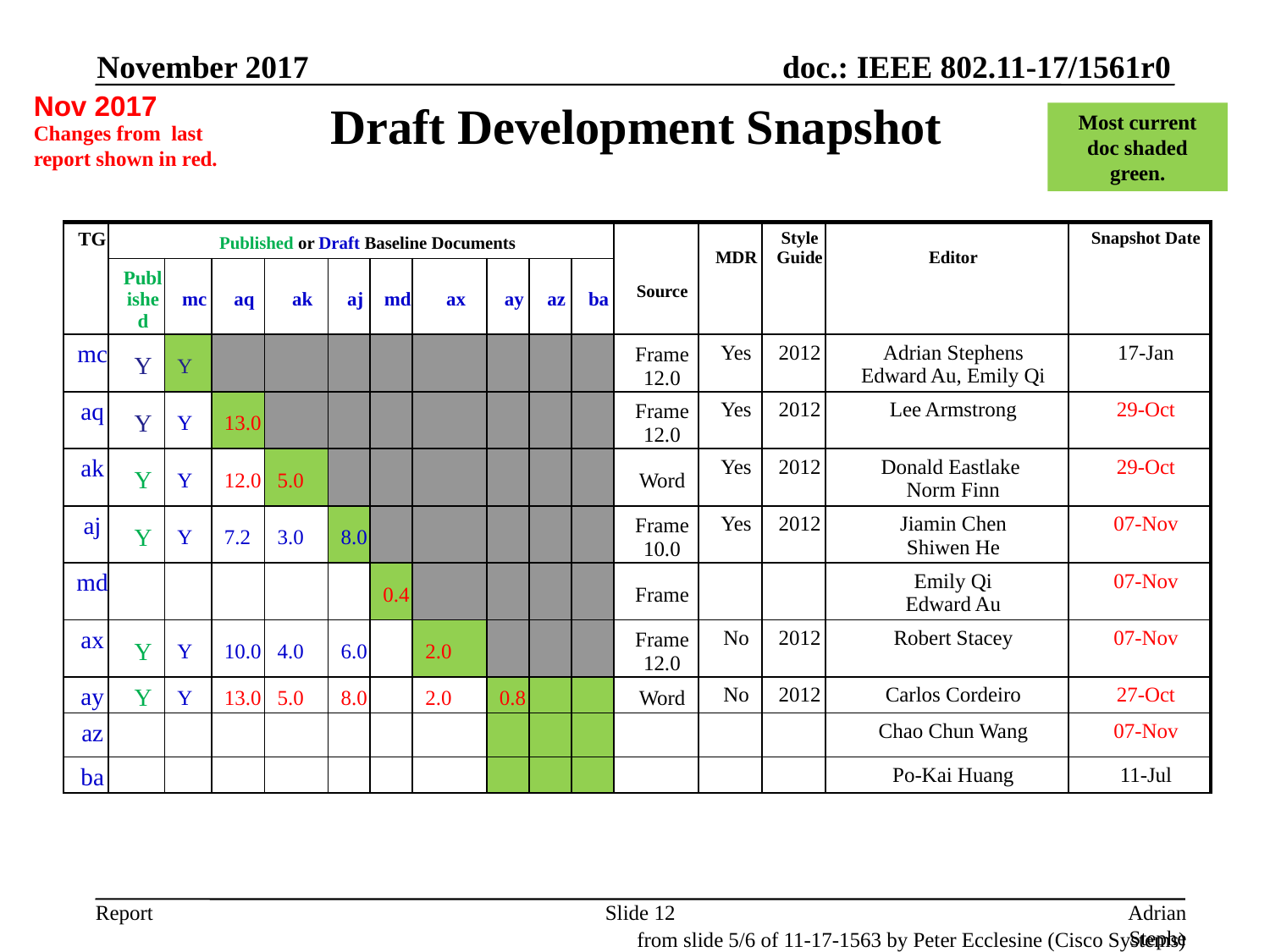

November 2017
Nov 2017
Draft Development Snapshot
Most current doc shaded green.
Changes from  last report shown in red.
| TG | Published or Draft Baseline Documents |  |  |  |  |  |  |  |  |  | Source | MDR | Style Guide | Editor | Snapshot Date |
| --- | --- | --- | --- | --- | --- | --- | --- | --- | --- | --- | --- | --- | --- | --- | --- |
|  | Published | mc | aq | ak | aj | md | ax | ay | az | ba |  |  |  |  |  |
| mc | Y | Y |  |  |  |  |  |  |  |  | Frame 12.0 | Yes | 2012 | Adrian Stephens Edward Au, Emily Qi | 17-Jan |
| aq | Y | Y | 13.0 |  |  |  |  |  |  |  | Frame 12.0 | Yes | 2012 | Lee Armstrong | 29-Oct |
| ak | Y | Y | 12.0 | 5.0 |  |  |  |  |  |  | Word | Yes | 2012 | Donald Eastlake Norm Finn | 29-Oct |
| aj | Y | Y | 7.2 | 3.0 | 8.0 |  |  |  |  |  | Frame 10.0 | Yes | 2012 | Jiamin Chen Shiwen He | 07-Nov |
| md |  |  |  |  |  | 0.4 |  |  |  |  | Frame |  |  | Emily Qi Edward Au | 07-Nov |
| ax | Y | Y | 10.0 | 4.0 | 6.0 |  | 2.0 |  |  |  | Frame 12.0 | No | 2012 | Robert Stacey | 07-Nov |
| ay | Y | Y | 13.0 | 5.0 | 8.0 |  | 2.0 | 0.8 |  |  | Word | No | 2012 | Carlos Cordeiro | 27-Oct |
| az |  |  |  |  |  |  |  |  |  |  |  |  |  | Chao Chun Wang | 07-Nov |
| ba |  |  |  |  |  |  |  |  |  |  |  |  |  | Po-Kai Huang | 11-Jul |
Slide 12
Adrian Stephens, Intel Corporation
from slide 5/6 of 11-17-1563 by Peter Ecclesine (Cisco Systems)